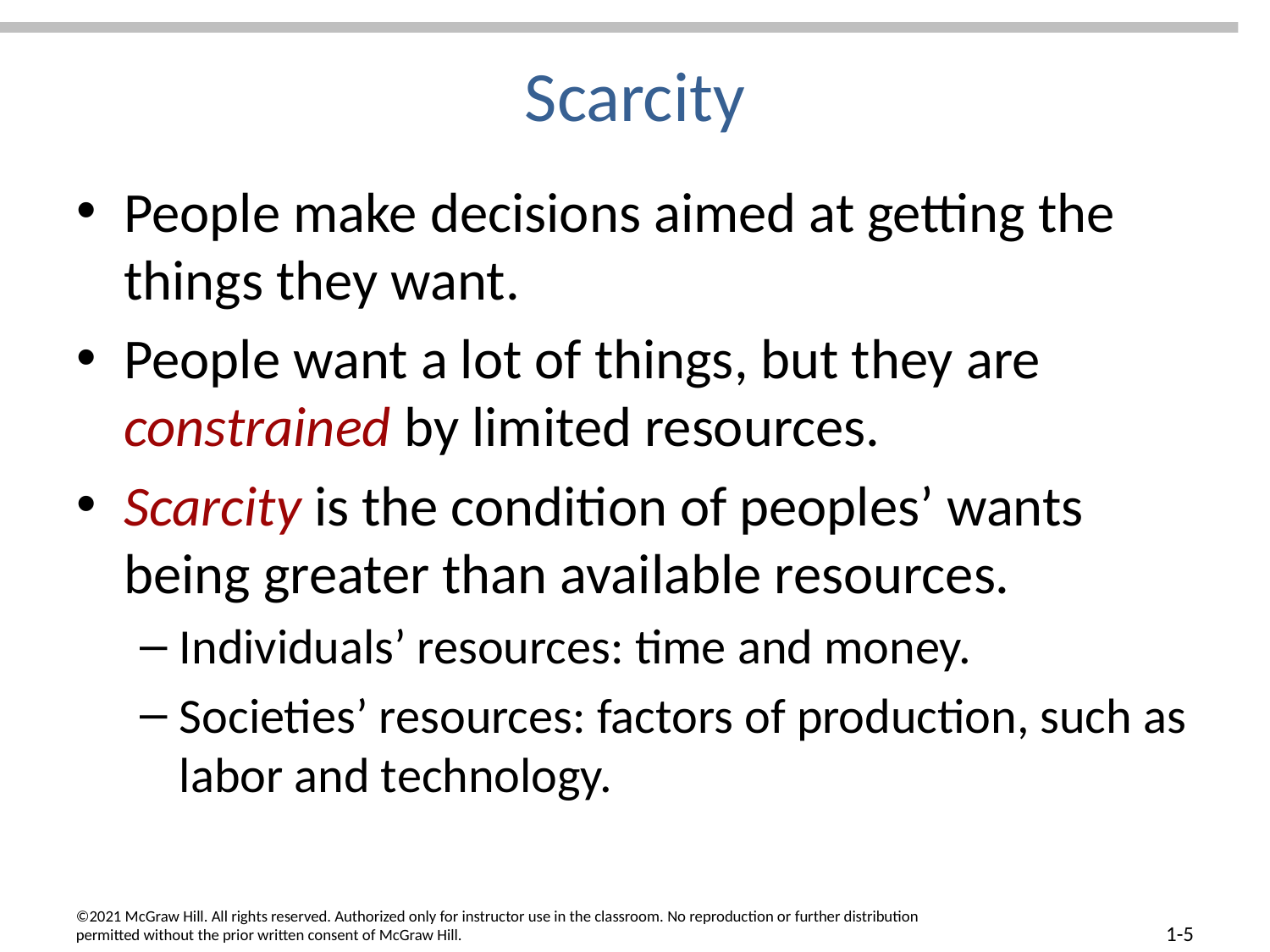

# Scarcity
People make decisions aimed at getting the things they want.
People want a lot of things, but they are constrained by limited resources.
Scarcity is the condition of peoples’ wants being greater than available resources.
Individuals’ resources: time and money.
Societies’ resources: factors of production, such as labor and technology.